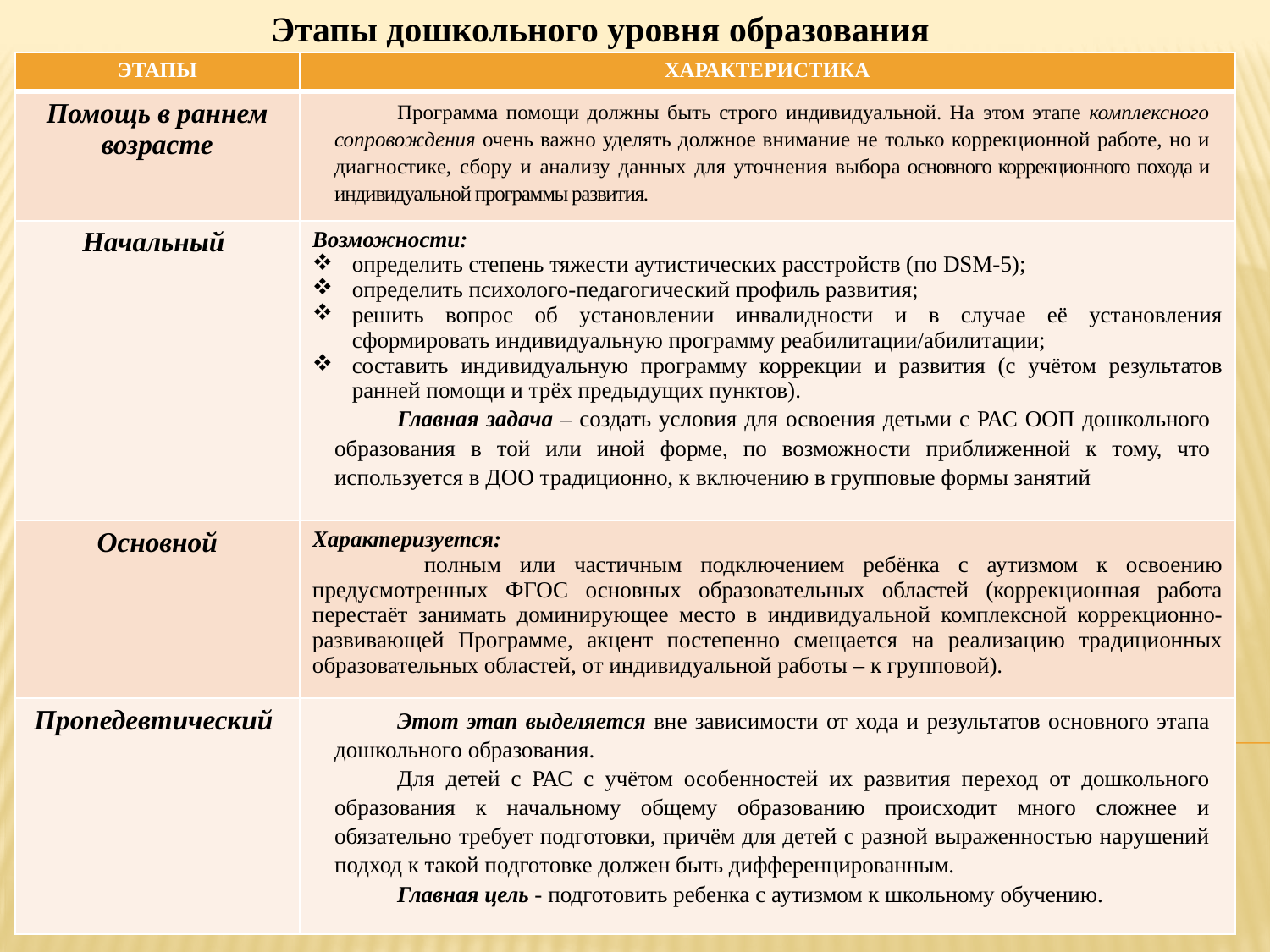

Этапы дошкольного уровня образования
| ЭТАПЫ | ХАРАКТЕРИСТИКА |
| --- | --- |
| Помощь в раннем возрасте | Программа помощи должны быть строго индивидуальной. На этом этапе комплексного сопровождения очень важно уделять должное внимание не только коррекционной работе, но и диагностике, сбору и анализу данных для уточнения выбора основного коррекционного похода и индивидуальной программы развития. |
| Начальный | Возможности: определить степень тяжести аутистических расстройств (по DSM-5); определить психолого-педагогический профиль развития; решить вопрос об установлении инвалидности и в случае её установления сформировать индивидуальную программу реабилитации/абилитации; составить индивидуальную программу коррекции и развития (с учётом результатов ранней помощи и трёх предыдущих пунктов). Главная задача – создать условия для освоения детьми с РАС ООП дошкольного образования в той или иной форме, по возможности приближенной к тому, что используется в ДОО традиционно, к включению в групповые формы занятий |
| Основной | Характеризуется: полным или частичным подключением ребёнка с аутизмом к освоению предусмотренных ФГОС основных образовательных областей (коррекционная работа перестаёт занимать доминирующее место в индивидуальной комплексной коррекционно-развивающей Программе, акцент постепенно смещается на реализацию традиционных образовательных областей, от индивидуальной работы – к групповой). |
| Пропедевтический | Этот этап выделяется вне зависимости от хода и результатов основного этапа дошкольного образования. Для детей с РАС с учётом особенностей их развития переход от дошкольного образования к начальному общему образованию происходит много сложнее и обязательно требует подготовки, причём для детей с разной выраженностью нарушений подход к такой подготовке должен быть дифференцированным. Главная цель - подготовить ребенка с аутизмом к школьному обучению. |